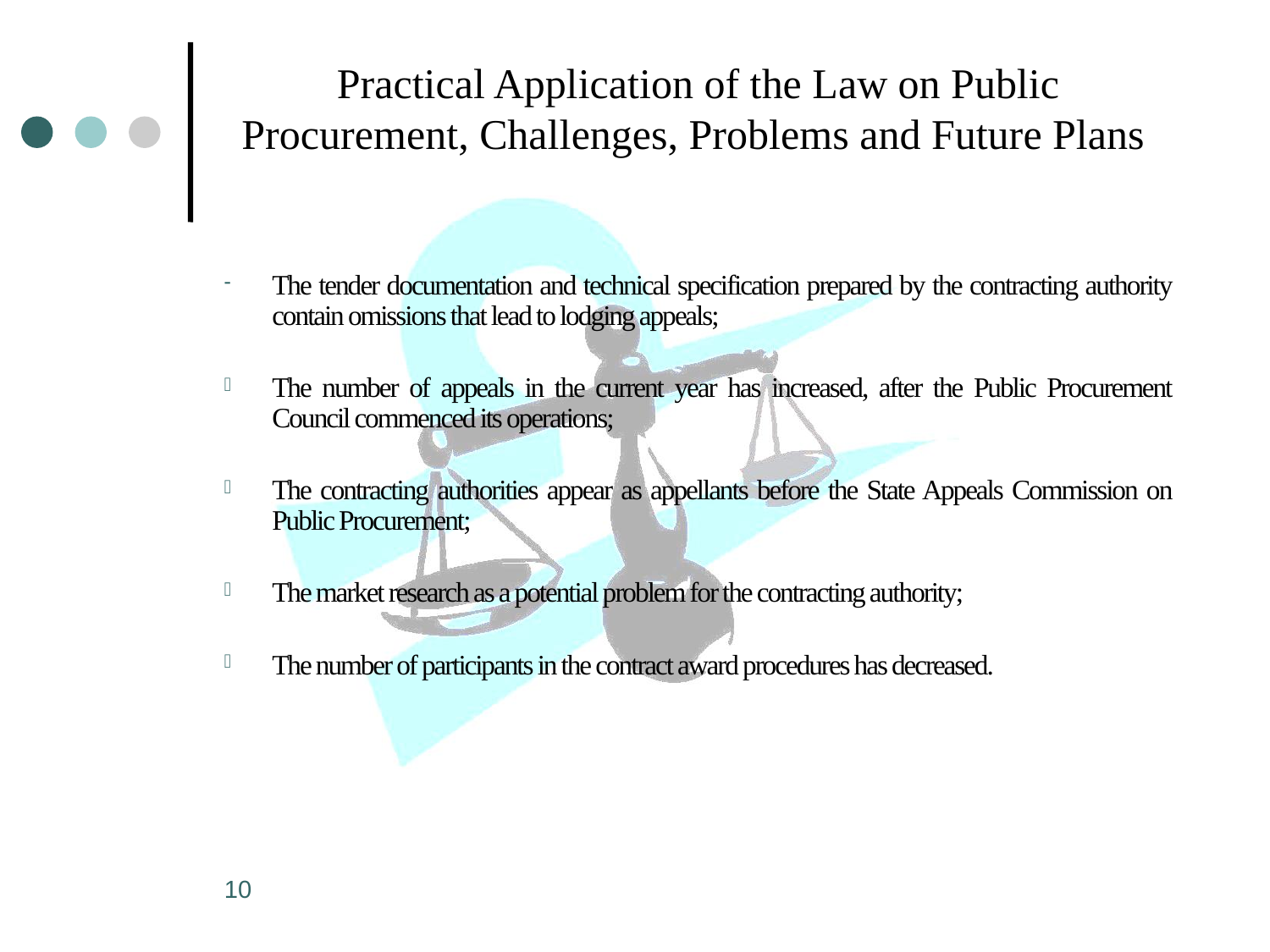

# Practical Application of the Law on Public Procurement, Challenges, Problems and Future Plans
The tender documentation and technical specification prepared by the contracting authority contain omissions that lead to lodging appeals;

The number of appeals in the current year has increased, after the Public Procurement Council commenced its operations;

The contracting authorities appear as appellants before the State Appeals Commission on Public Procurement;

The market research as a potential problem for the contracting authority;

The number of participants in the contract award procedures has decreased.

10